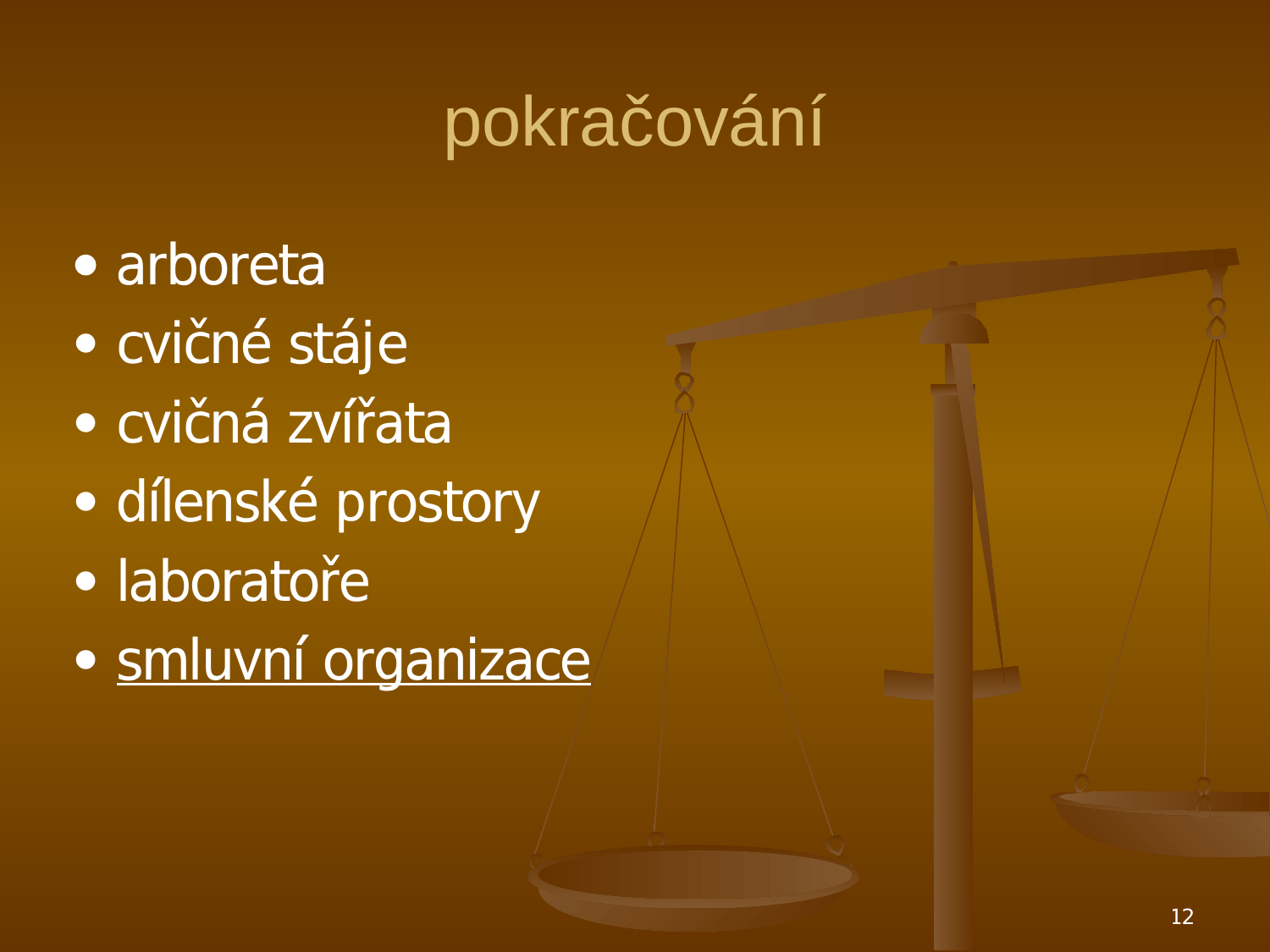

# pokračování
• arboreta
• cvičné stáje
• cvičná zvířata
• dílenské prostory
• laboratoře
• smluvní organizace
12